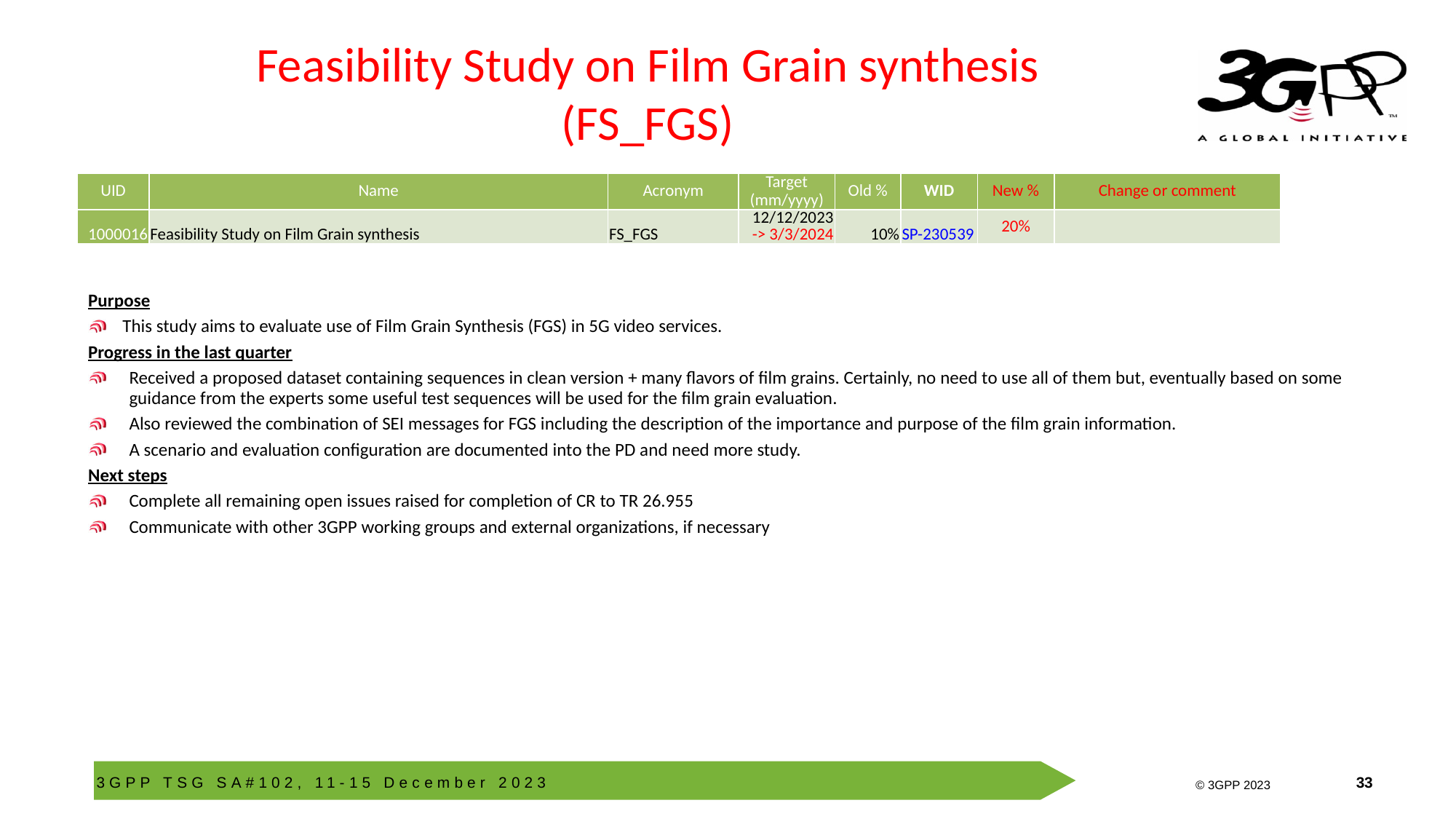

# Feasibility Study on Film Grain synthesis (FS_FGS)
| UID | Name | Acronym | Target (mm/yyyy) | Old % | WID | New % | Change or comment |
| --- | --- | --- | --- | --- | --- | --- | --- |
| 1000016 | Feasibility Study on Film Grain synthesis | FS\_FGS | 12/12/2023 -> 3/3/2024 | 10% | SP-230539 | 20% |  |
Purpose
This study aims to evaluate use of Film Grain Synthesis (FGS) in 5G video services.
Progress in the last quarter
Received a proposed dataset containing sequences in clean version + many flavors of film grains. Certainly, no need to use all of them but, eventually based on some guidance from the experts some useful test sequences will be used for the film grain evaluation.
Also reviewed the combination of SEI messages for FGS including the description of the importance and purpose of the film grain information.
A scenario and evaluation configuration are documented into the PD and need more study.
Next steps
Complete all remaining open issues raised for completion of CR to TR 26.955
Communicate with other 3GPP working groups and external organizations, if necessary